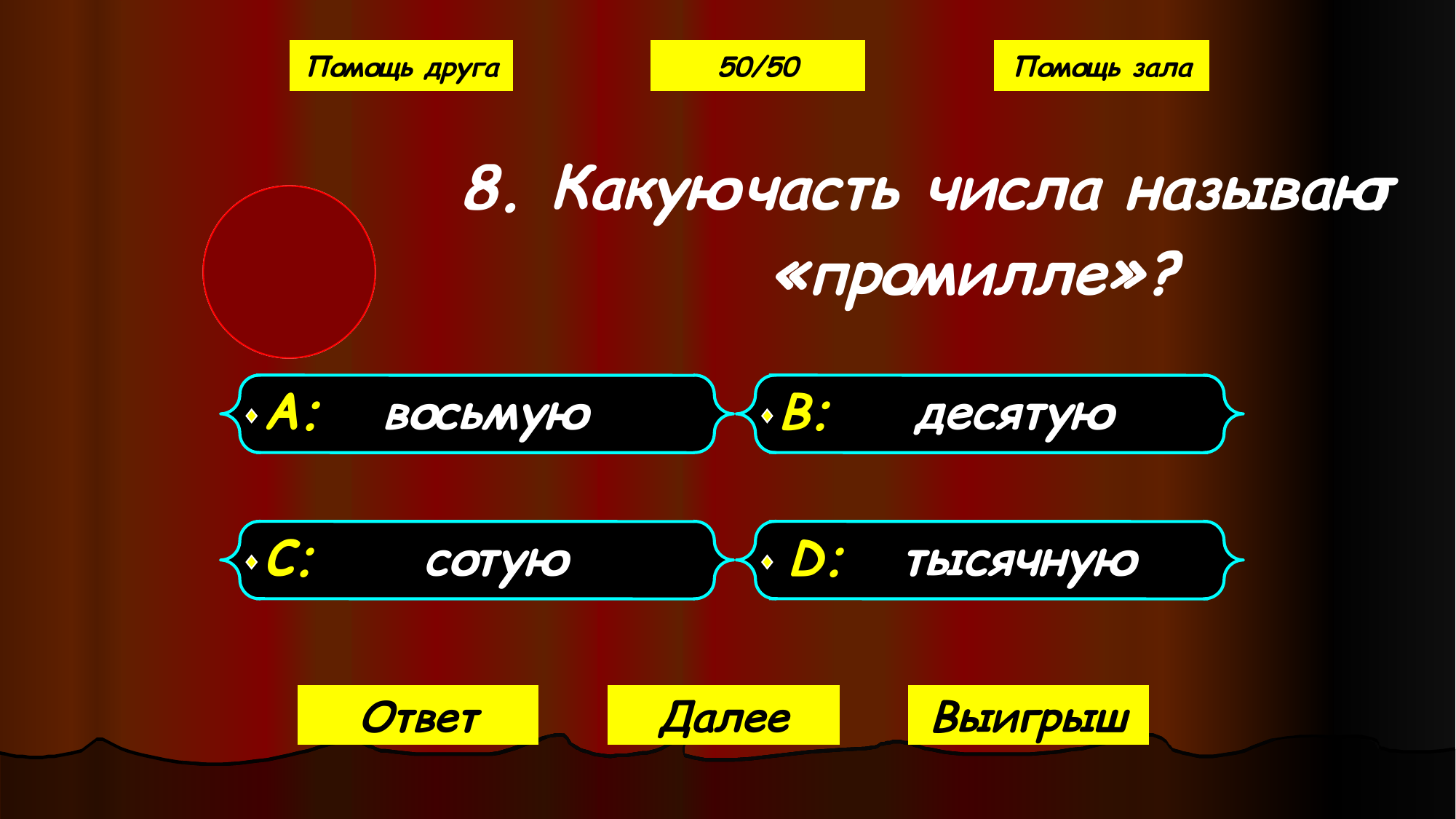

Помощь друга
50/50
Помощь зала
8. Какую часть числа называют  «промилле»?

А:   восьмую
В:    десятую

С:          сотую

D:   тысячную

Ответ
Далее
Выигрыш